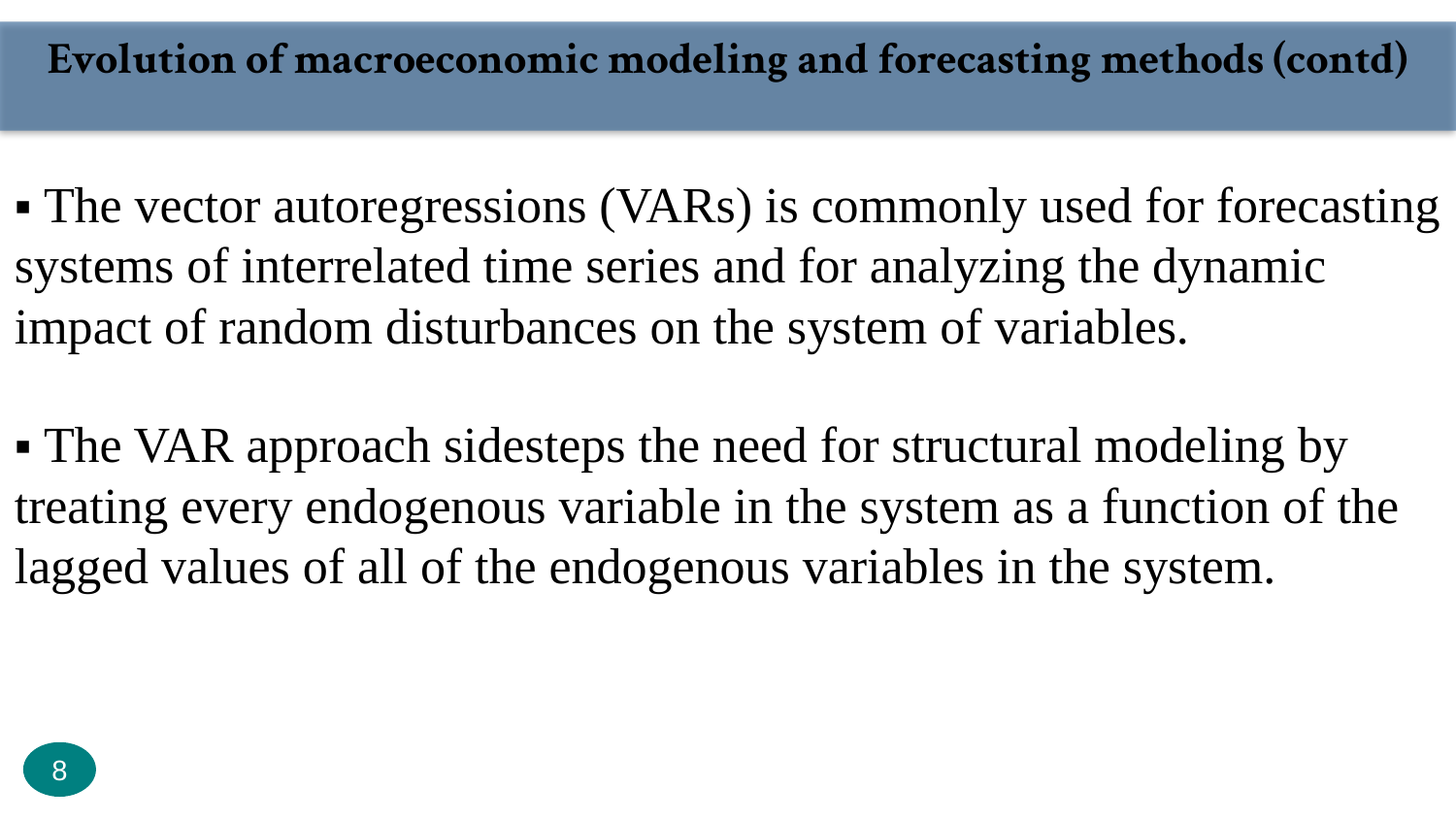

Evolution of macroeconomic modeling and forecasting methods (contd)

▪ The vector autoregressions (VARs) is commonly used for forecasting systems of interrelated time series and for analyzing the dynamic impact of random disturbances on the system of variables.

▪ The VAR approach sidesteps the need for structural modeling by treating every endogenous variable in the system as a function of the lagged values of all of the endogenous variables in the system.

8